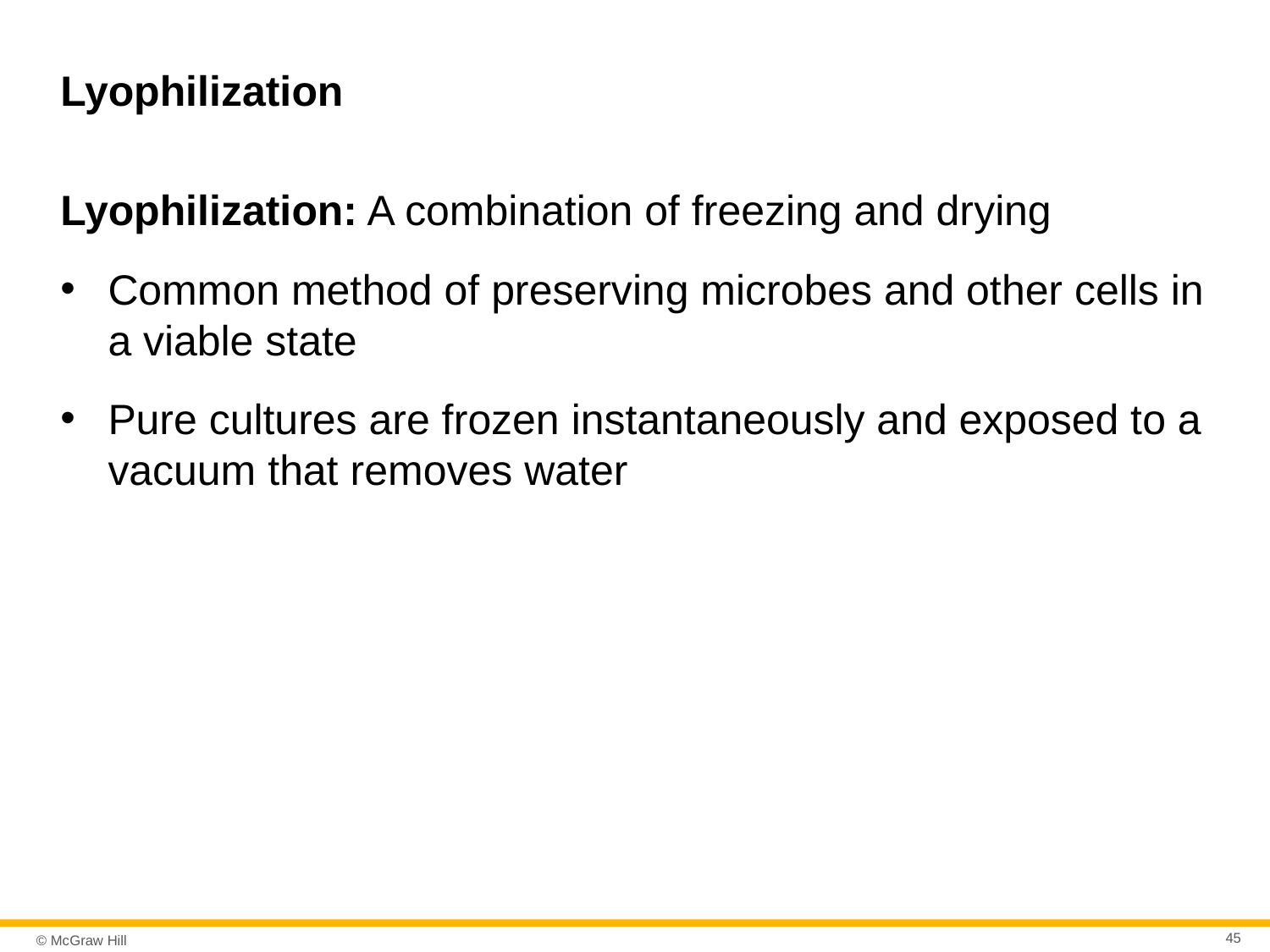

# Lyophilization
Lyophilization: A combination of freezing and drying
Common method of preserving microbes and other cells in a viable state
Pure cultures are frozen instantaneously and exposed to a vacuum that removes water